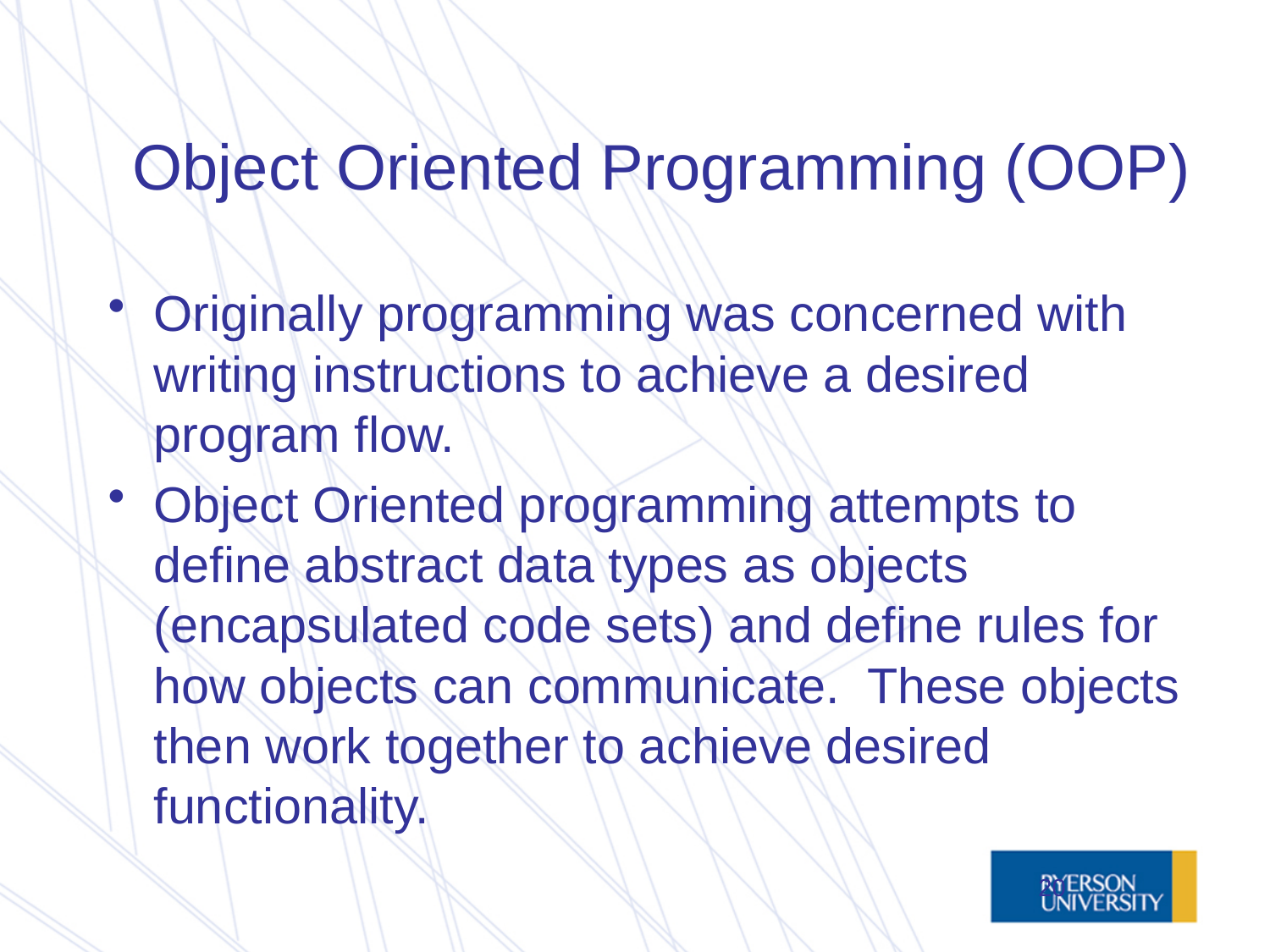

# Object Oriented Programming (OOP)
Originally programming was concerned with writing instructions to achieve a desired program flow.
Object Oriented programming attempts to define abstract data types as objects (encapsulated code sets) and define rules for how objects can communicate.  These objects then work together to achieve desired functionality.
20